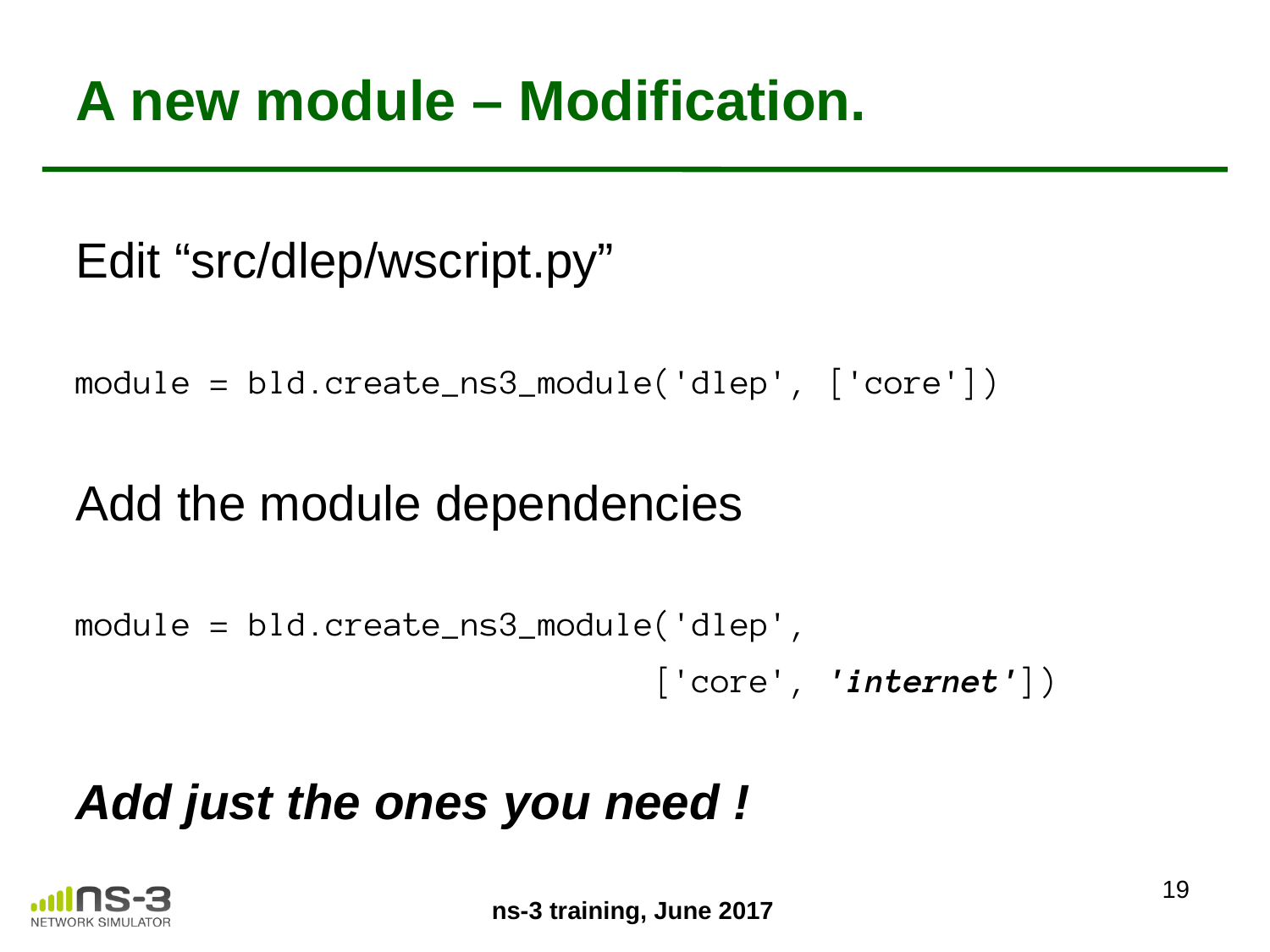

# A new module – Modification.
Edit “src/dlep/wscript.py”

module = bld.create_ns3_module('dlep', ['core'])

Add the module dependencies

module = bld.create_ns3_module('dlep',
                              ['core', 'internet'])

Add just the ones you need !

19
ns-3 training, June 2017